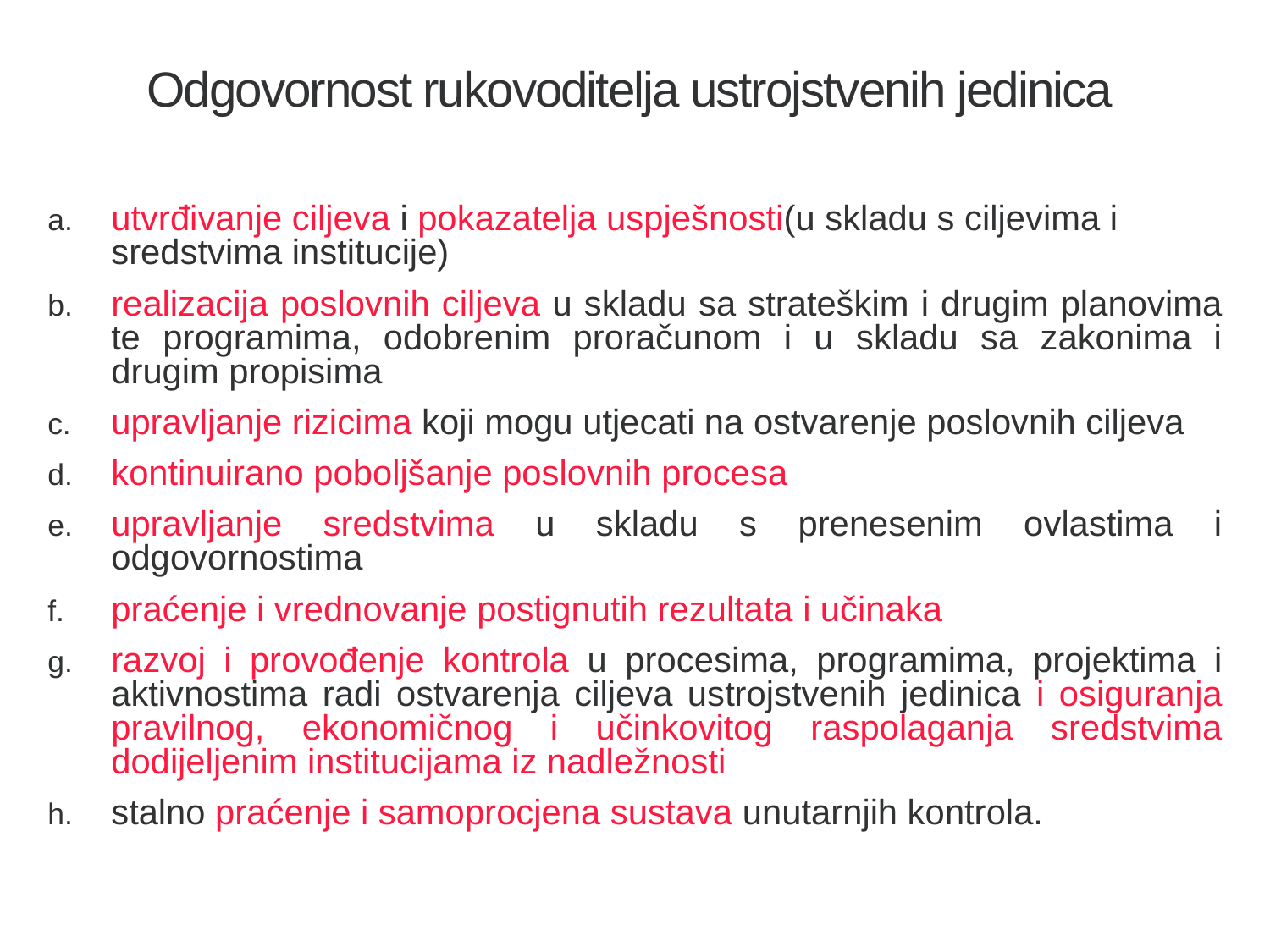

# Odgovornost rukovoditelja ustrojstvenih jedinica

utvrđivanje ciljeva i pokazatelja uspješnosti(u skladu s ciljevima i sredstvima institucije)

realizacija poslovnih ciljeva u skladu sa strateškim i drugim planovima te programima, odobrenim proračunom i u skladu sa zakonima i drugim propisima

upravljanje rizicima koji mogu utjecati na ostvarenje poslovnih ciljeva

kontinuirano poboljšanje poslovnih procesa

upravljanje sredstvima u skladu s prenesenim ovlastima i odgovornostima

praćenje i vrednovanje postignutih rezultata i učinaka

razvoj i provođenje kontrola u procesima, programima, projektima i aktivnostima radi ostvarenja ciljeva ustrojstvenih jedinica i osiguranja pravilnog, ekonomičnog i učinkovitog raspolaganja sredstvima dodijeljenim institucijama iz nadležnosti

stalno praćenje i samoprocjena sustava unutarnjih kontrola.